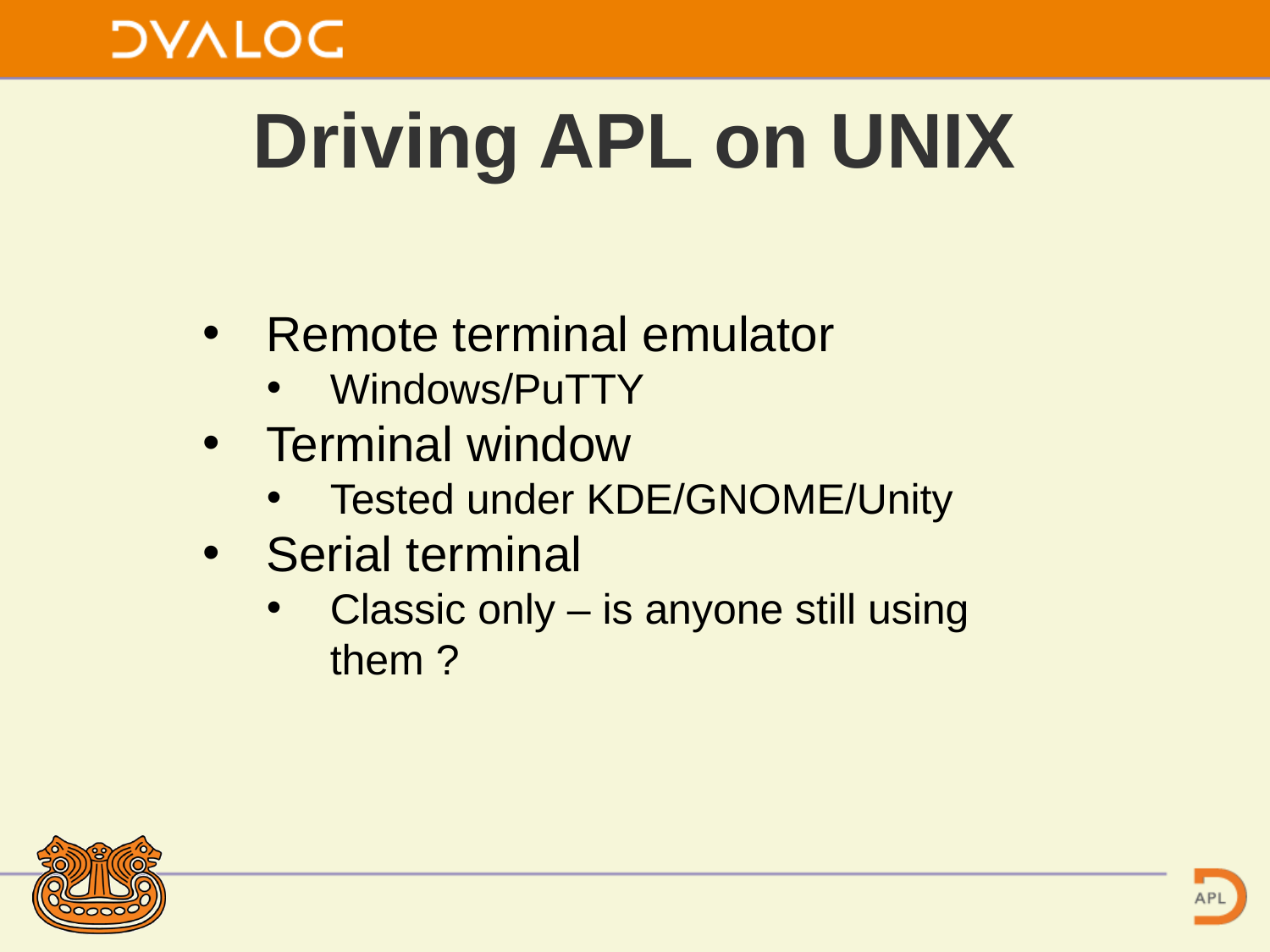

# Driving APL on UNIX
Remote terminal emulator
Windows/PuTTY
Terminal window
Tested under KDE/GNOME/Unity
Serial terminal
Classic only – is anyone still using them ?